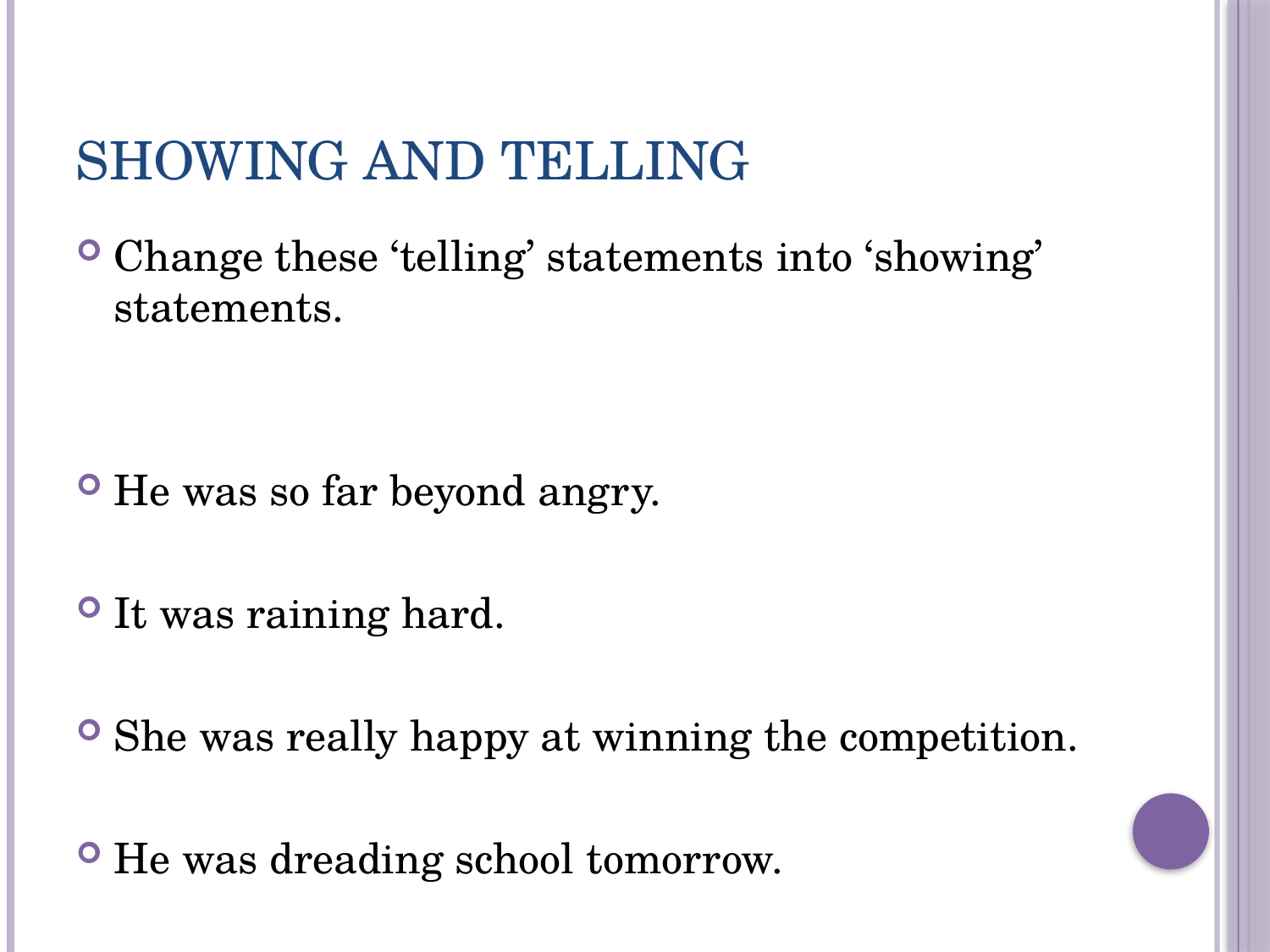

# Showing and Telling
Change these ‘telling’ statements into ‘showing’ statements.

He was so far beyond angry.

It was raining hard.

She was really happy at winning the competition.

He was dreading school tomorrow.